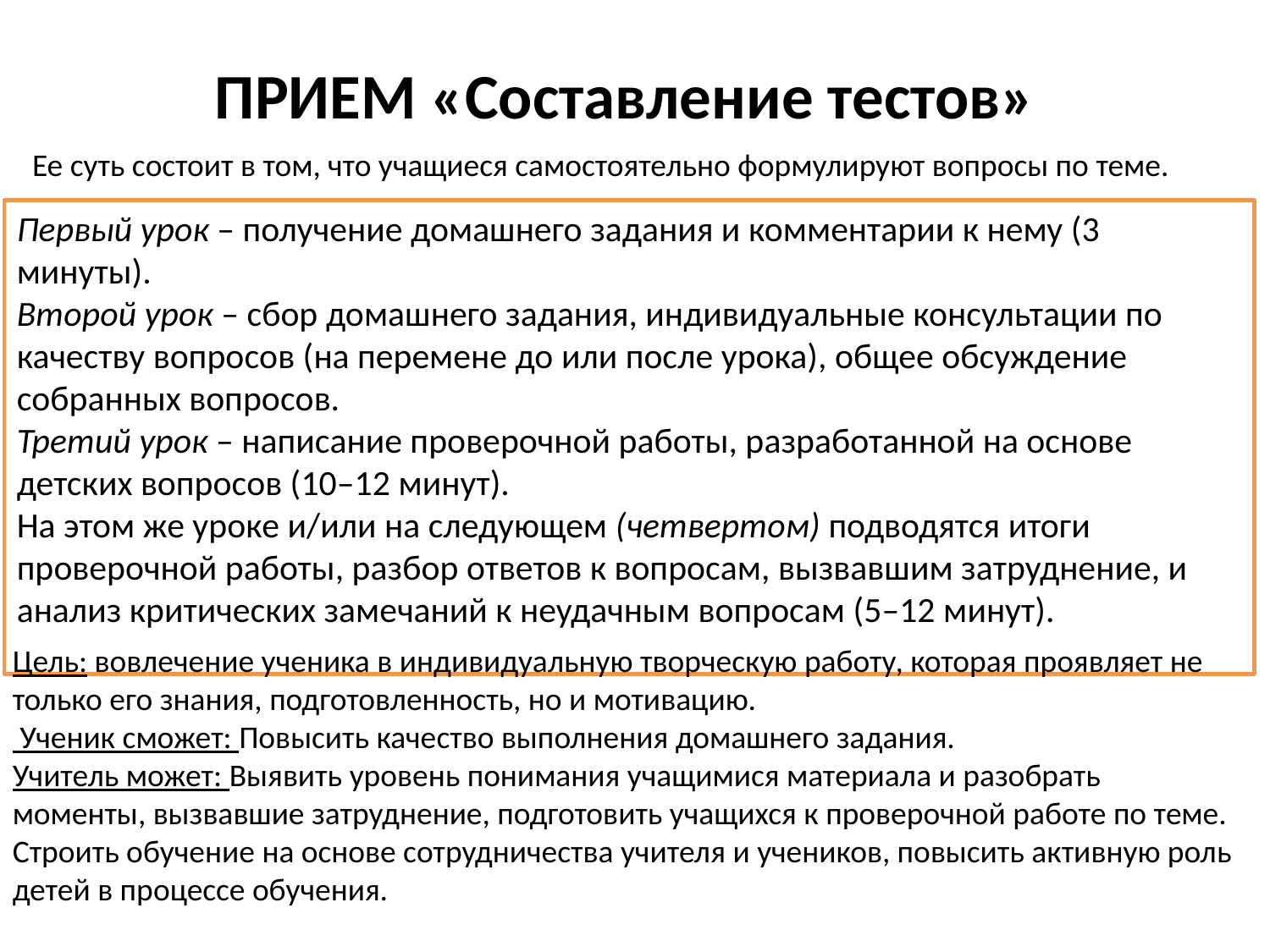

ПРИЕМ «Составление тестов»

Ее суть состоит в том, что учащиеся самостоятельно формулируют вопросы по теме.
Первый урок – получение домашнего задания и комментарии к нему (3 минуты).
Второй урок – сбор домашнего задания, индивидуальные консультации по качеству вопросов (на перемене до или после урока), общее обсуждение собранных вопросов.
Третий урок – написание проверочной работы, разработанной на основе детских вопросов (10–12 минут).
На этом же уроке и/или на следующем (четвертом) подводятся итоги проверочной работы, разбор ответов к вопросам, вызвавшим затруднение, и анализ критических замечаний к неудачным вопросам (5–12 минут).

Цель: вовлечение ученика в индивидуальную творческую работу, которая проявляет не только его знания, подготовленность, но и мотивацию.
 Ученик сможет: Повысить качество выполнения домашнего задания.
Учитель может: Выявить уровень понимания учащимися материала и разобрать моменты, вызвавшие затруднение, подготовить учащихся к проверочной работе по теме.
Строить обучение на основе сотрудничества учителя и учеников, повысить активную роль детей в процессе обучения.